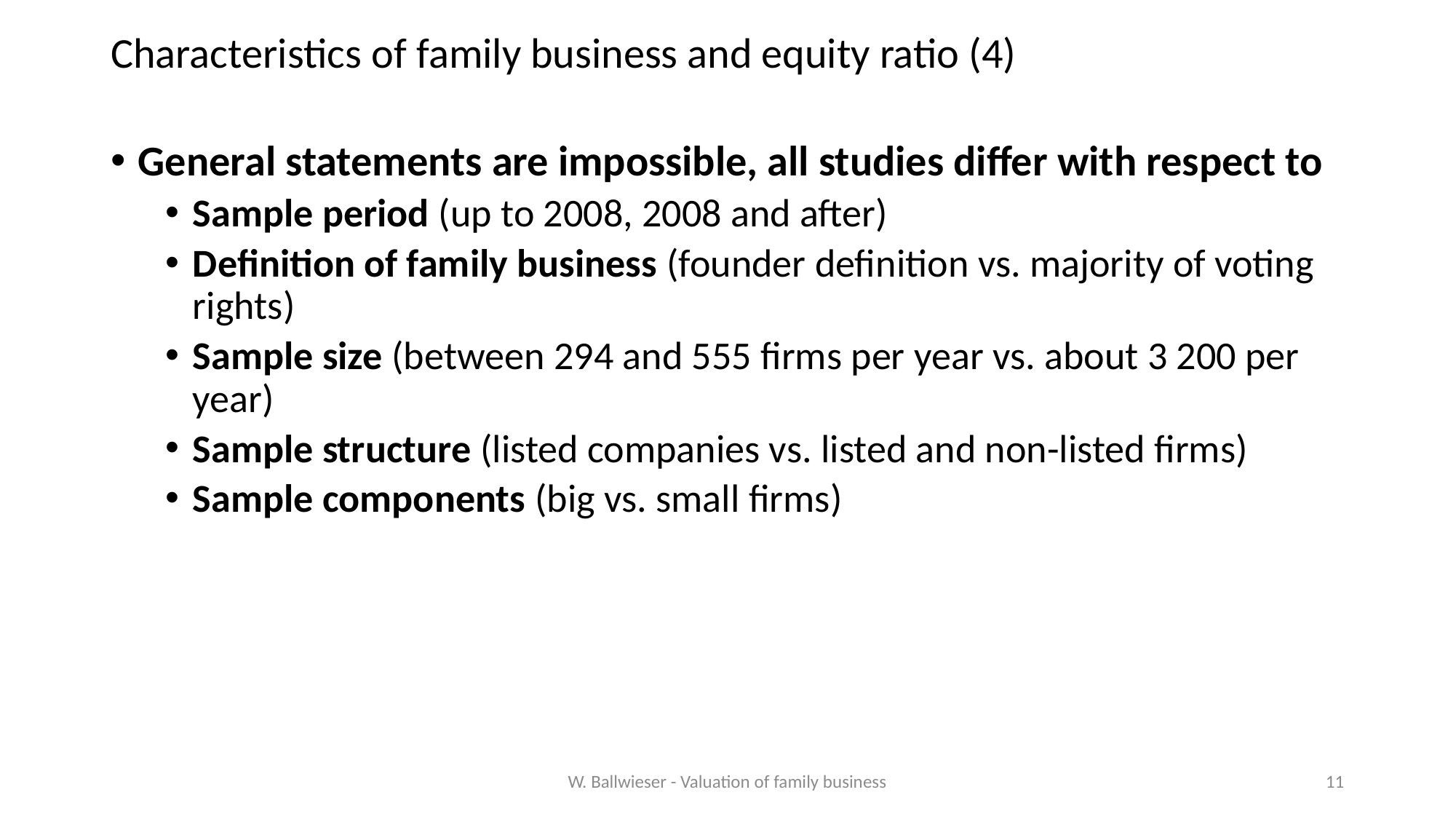

# Characteristics of family business and equity ratio (4)
General statements are impossible, all studies differ with respect to
Sample period (up to 2008, 2008 and after)
Definition of family business (founder definition vs. majority of voting rights)
Sample size (between 294 and 555 firms per year vs. about 3 200 per year)
Sample structure (listed companies vs. listed and non-listed firms)
Sample components (big vs. small firms)

W. Ballwieser - Valuation of family business
11